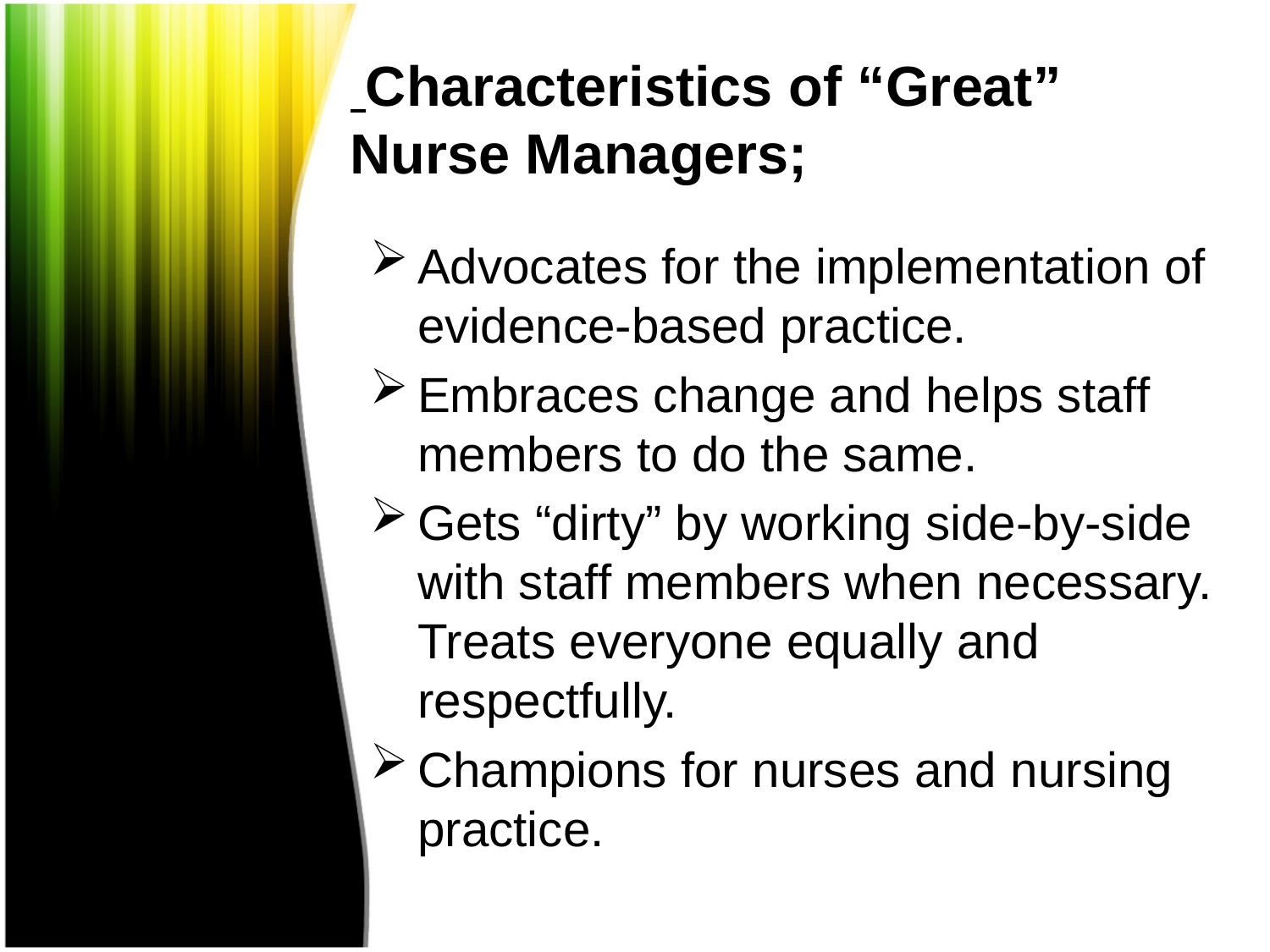

# Characteristics of “Great” Nurse Managers;
Advocates for the implementation of evidence-based practice.
Embraces change and helps staff members to do the same.
Gets “dirty” by working side-by-side with staff members when necessary.
Treats everyone equally and respectfully.
Champions for nurses and nursing practice.